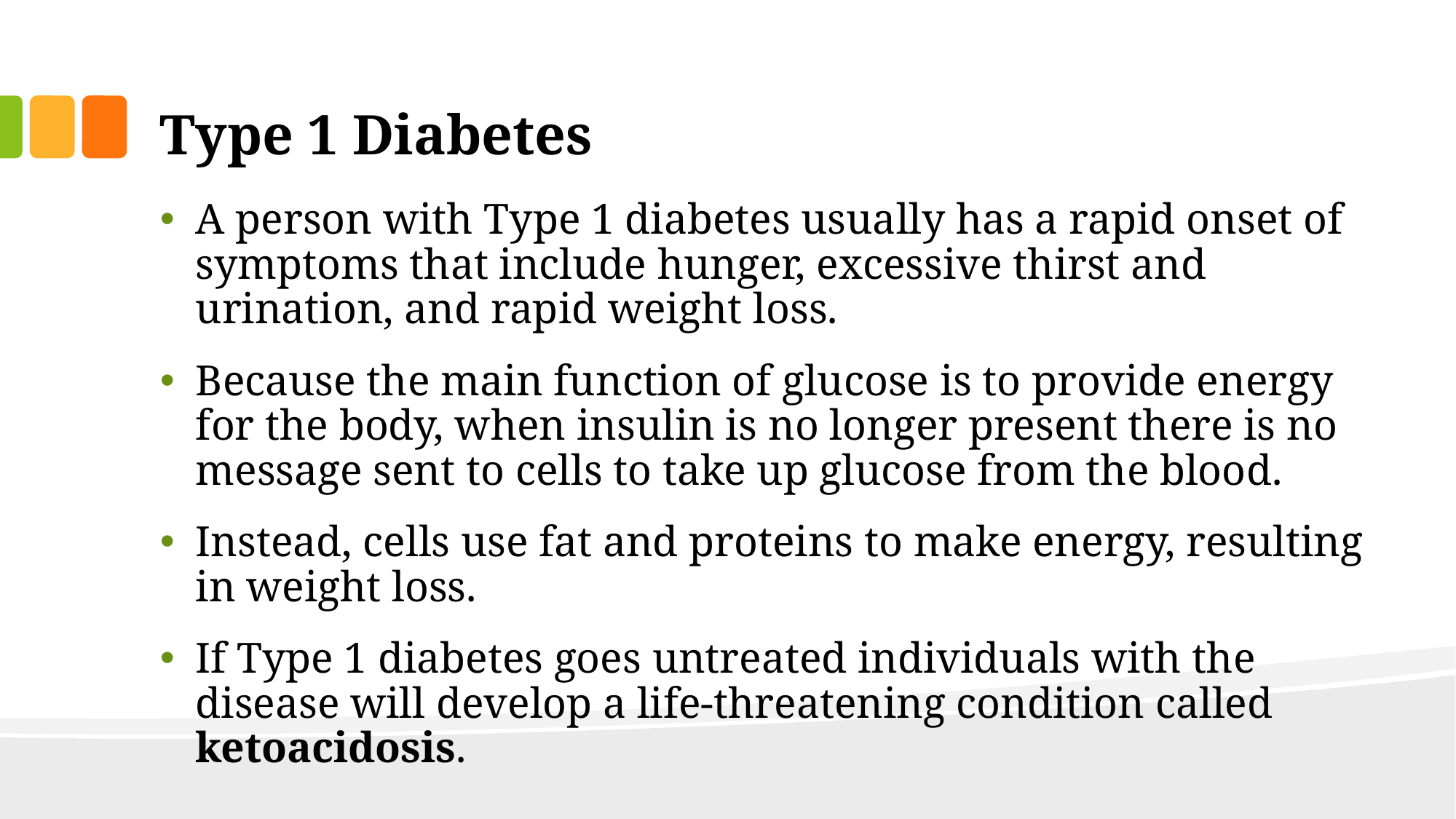

# Type 1 Diabetes
A person with Type 1 diabetes usually has a rapid onset of symptoms that include hunger, excessive thirst and urination, and rapid weight loss.
Because the main function of glucose is to provide energy for the body, when insulin is no longer present there is no message sent to cells to take up glucose from the blood.
Instead, cells use fat and proteins to make energy, resulting in weight loss.
If Type 1 diabetes goes untreated individuals with the disease will develop a life-threatening condition called ketoacidosis.